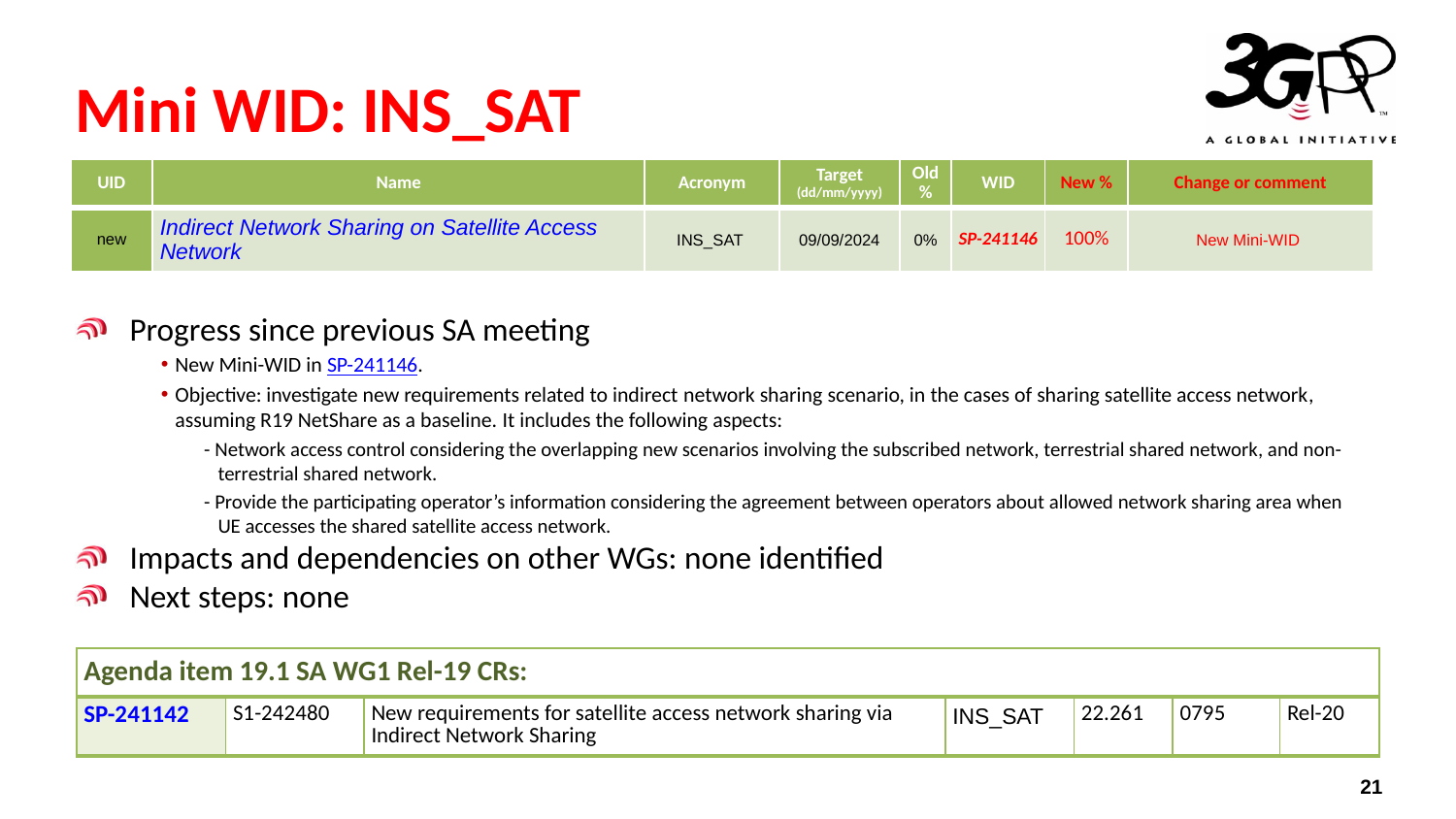

# Mini WID: INS_SAT
| UID | Name | Acronym | Target (dd/mm/yyyy) | Old % | WID | New % | Change or comment |
| --- | --- | --- | --- | --- | --- | --- | --- |
| new | Indirect Network Sharing on Satellite Access Network | INS\_SAT | 09/09/2024 | 0% | SP-241146 | 100% | New Mini-WID |

Progress since previous SA meeting
New Mini-WID in SP-241146.
Objective: investigate new requirements related to indirect network sharing scenario, in the cases of sharing satellite access network, assuming R19 NetShare as a baseline. It includes the following aspects:
- Network access control considering the overlapping new scenarios involving the subscribed network, terrestrial shared network, and non-terrestrial shared network.
- Provide the participating operator’s information considering the agreement between operators about allowed network sharing area when UE accesses the shared satellite access network.
Impacts and dependencies on other WGs: none identified
Next steps: none
| Agenda item 19.1 SA WG1 Rel-19 CRs: |  |  |  |  |  |  |
| --- | --- | --- | --- | --- | --- | --- |
| SP-241142 | S1-242480 | New requirements for satellite access network sharing via Indirect Network Sharing | INS\_SAT | 22.261 | 0795 | Rel-20 |